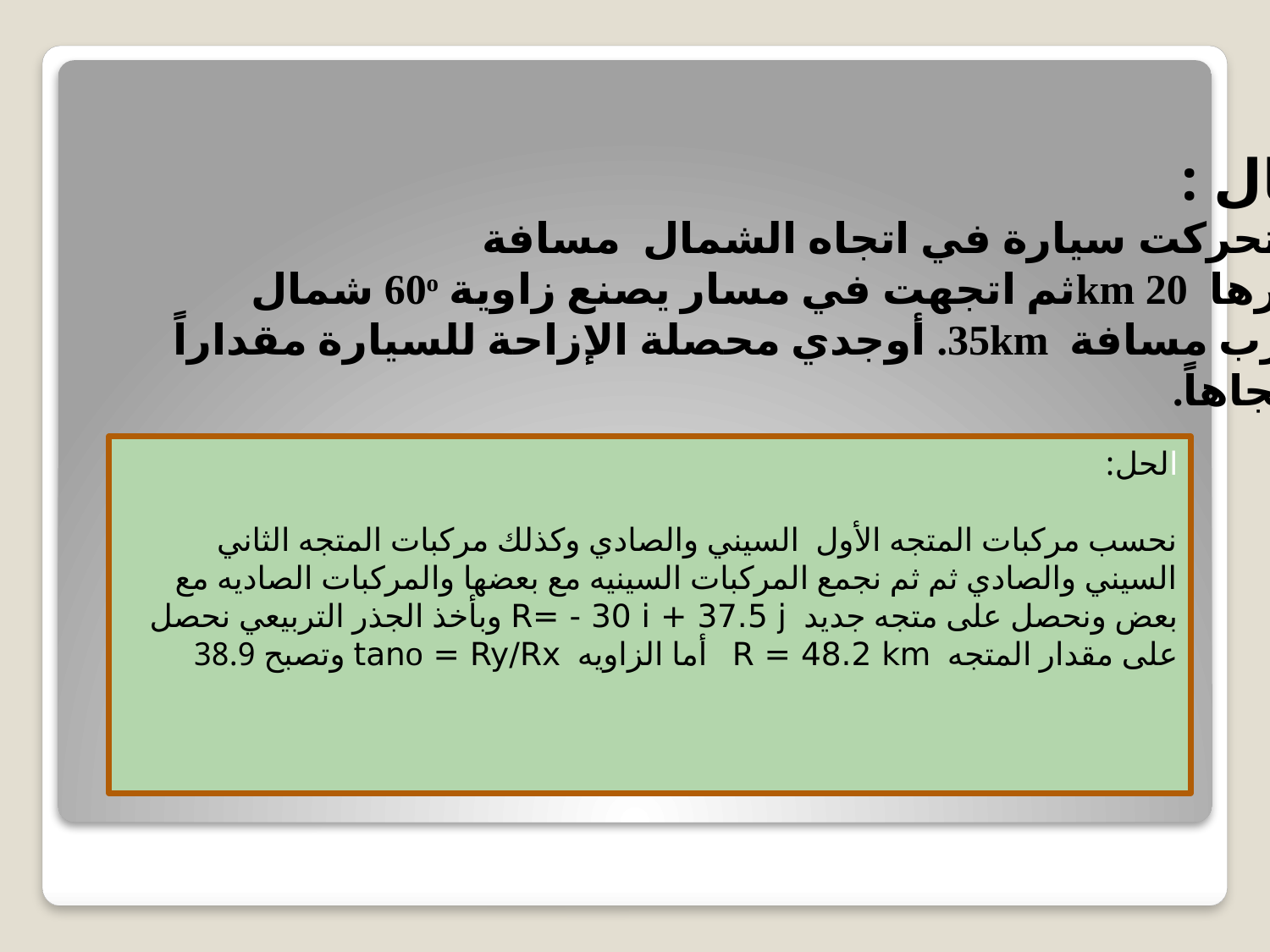

مثال :
إذا تحركت سيارة في اتجاه الشمال  مسافة
 قدرها  km 20ثم اتجهت في مسار يصنع زاوية 60o شمال
الغرب مسافة  35km. أوجدي محصلة الإزاحة للسيارة مقداراً
و اتجاهاً.
الحل:

نحسب مركبات المتجه الأول  السيني والصادي وكذلك مركبات المتجه الثاني السيني والصادي ثم ثم نجمع المركبات السينيه مع بعضها والمركبات الصاديه مع بعض ونحصل على متجه جديد  R= - 30 i + 37.5 j وبأخذ الجذر التربيعي نحصل على مقدار المتجه  R = 48.2 km   أما الزاويه  tano = Ry/Rx وتصبح 38.9